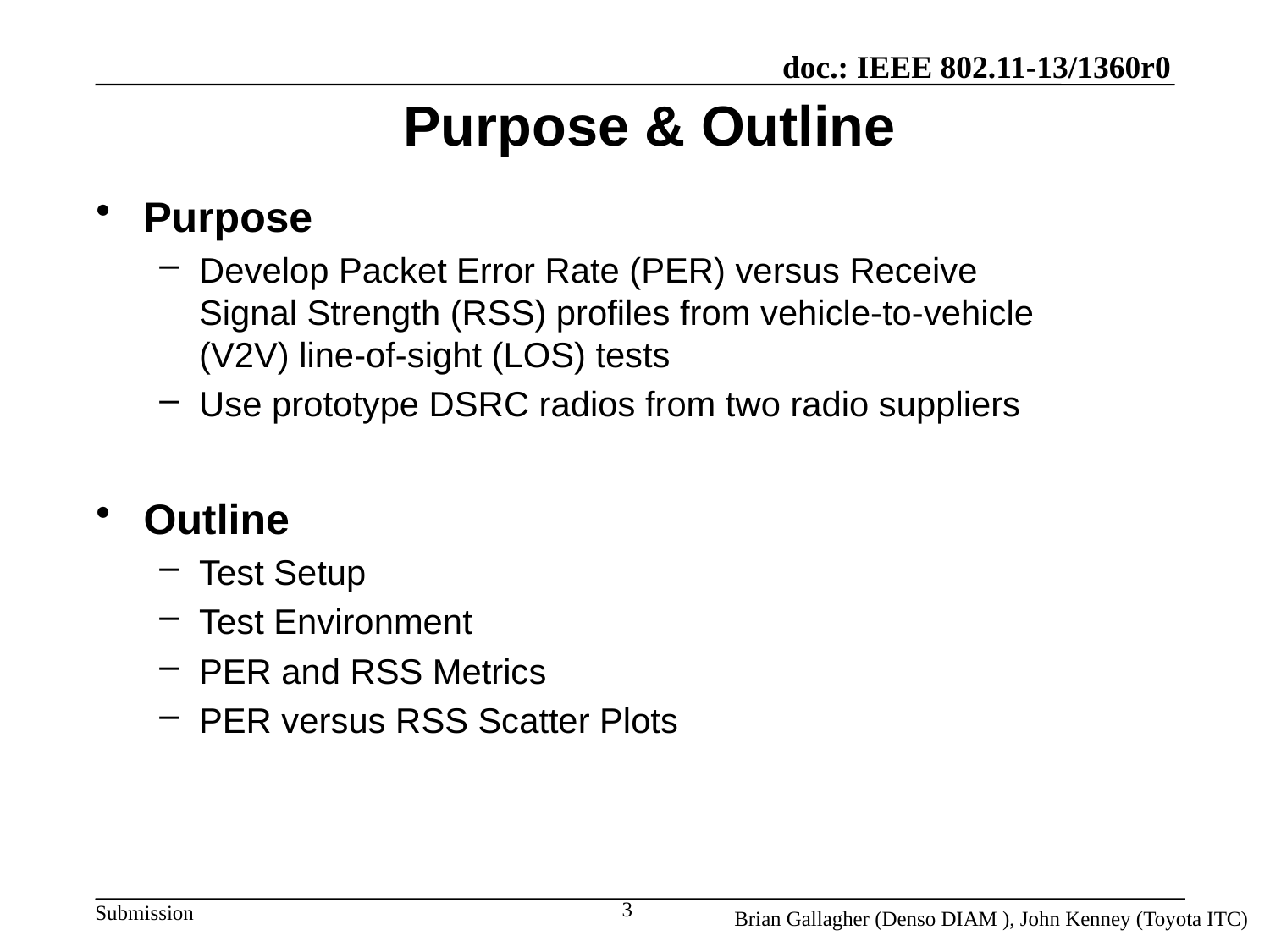

# Purpose & Outline
Purpose
Develop Packet Error Rate (PER) versus Receive Signal Strength (RSS) profiles from vehicle-to-vehicle (V2V) line-of-sight (LOS) tests
Use prototype DSRC radios from two radio suppliers

Outline
Test Setup
Test Environment
PER and RSS Metrics
PER versus RSS Scatter Plots
3
Brian Gallagher (Denso DIAM ), John Kenney (Toyota ITC)